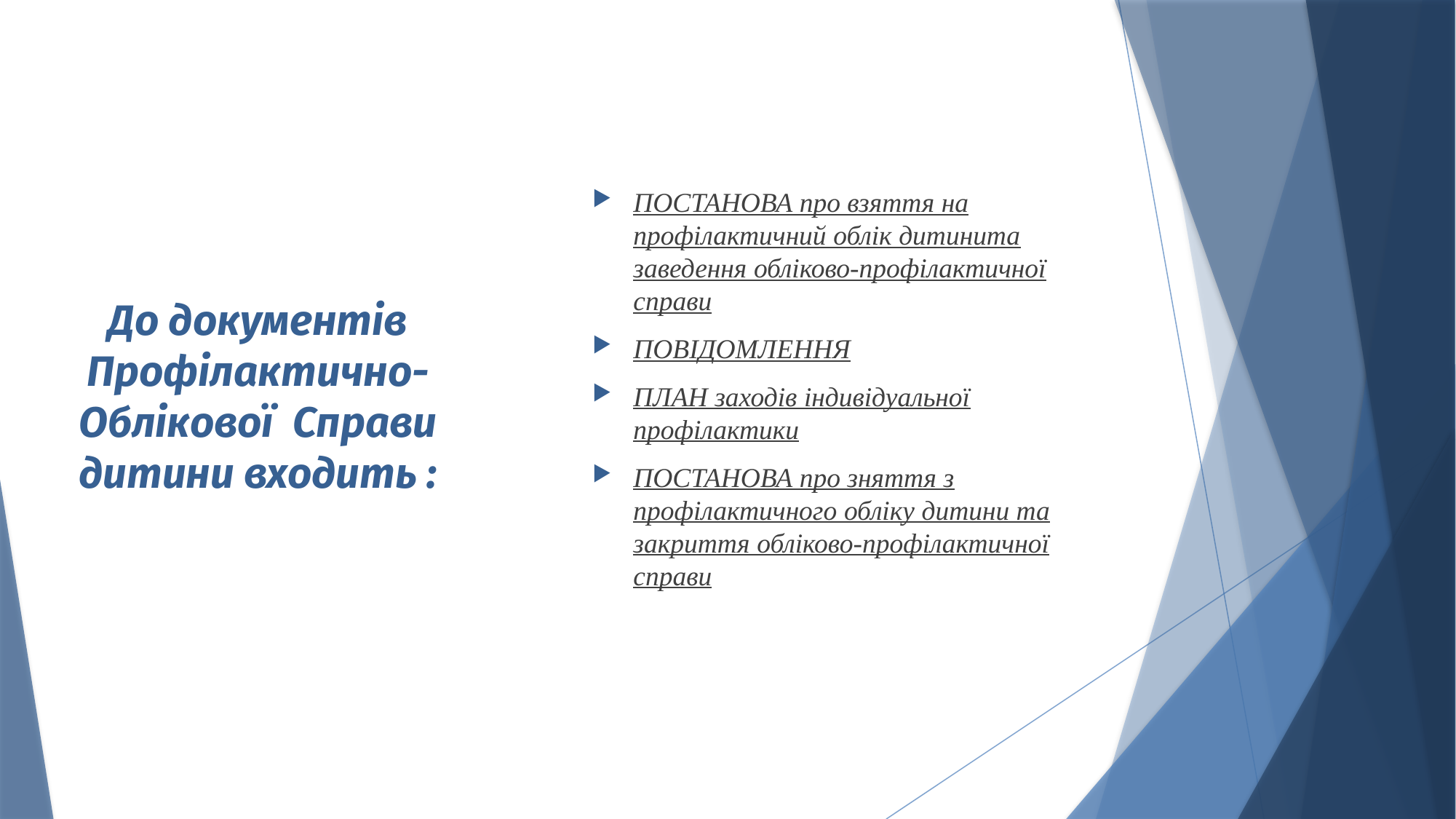

ПОСТАНОВА про взяття на профілактичний облік дитинита заведення обліково-профілактичної справи
ПОВІДОМЛЕННЯ
ПЛАН заходів індивідуальної профілактики
ПОСТАНОВА про зняття з профілактичного обліку дитини та закриття обліково-профілактичної справи

# До документів Профілактично-Облікової  Справи дитини входить :